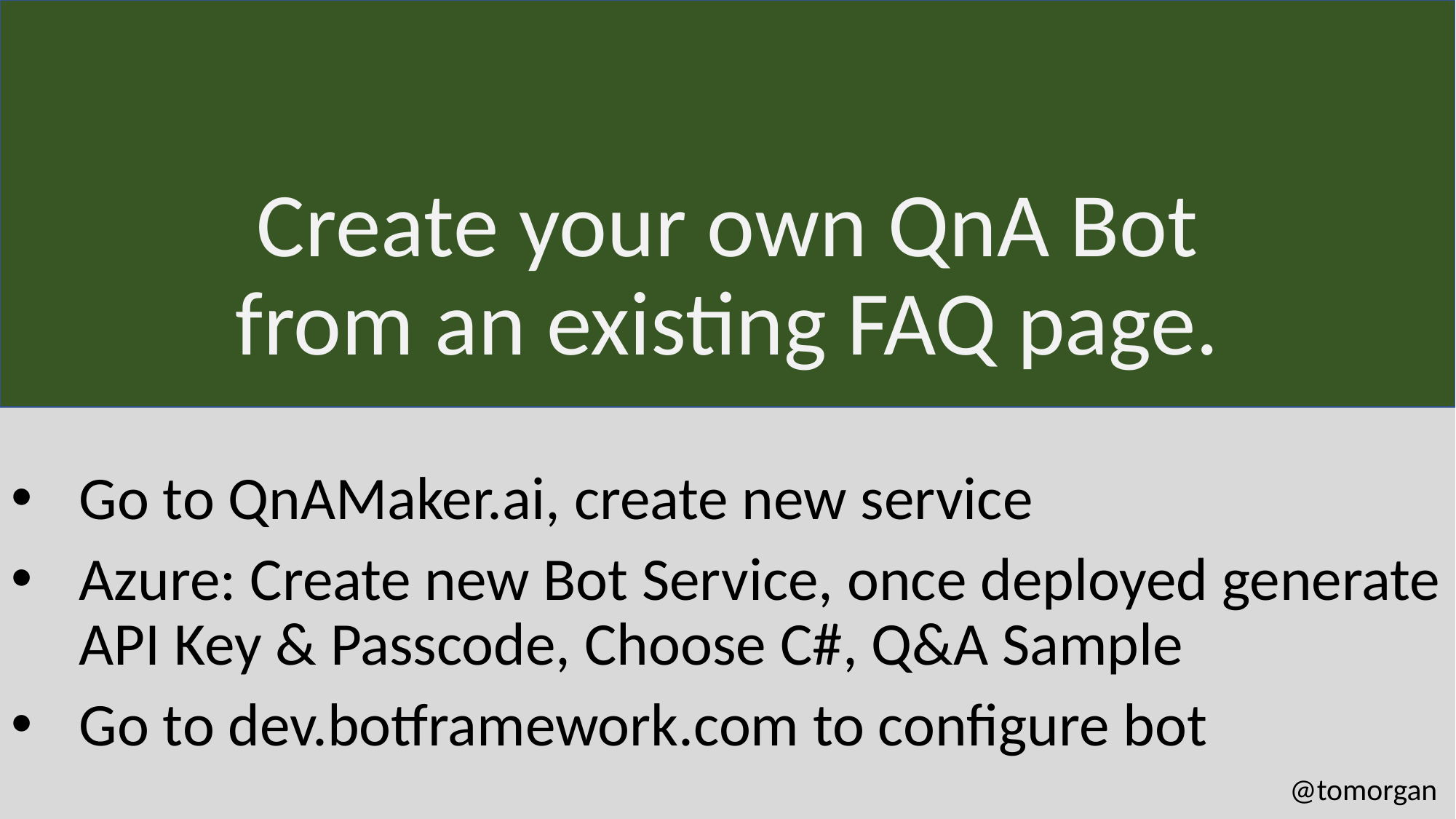

# Create your own QnA Bot from an existing FAQ page.
Go to QnAMaker.ai, create new service
Azure: Create new Bot Service, once deployed generate API Key & Passcode, Choose C#, Q&A Sample
Go to dev.botframework.com to configure bot